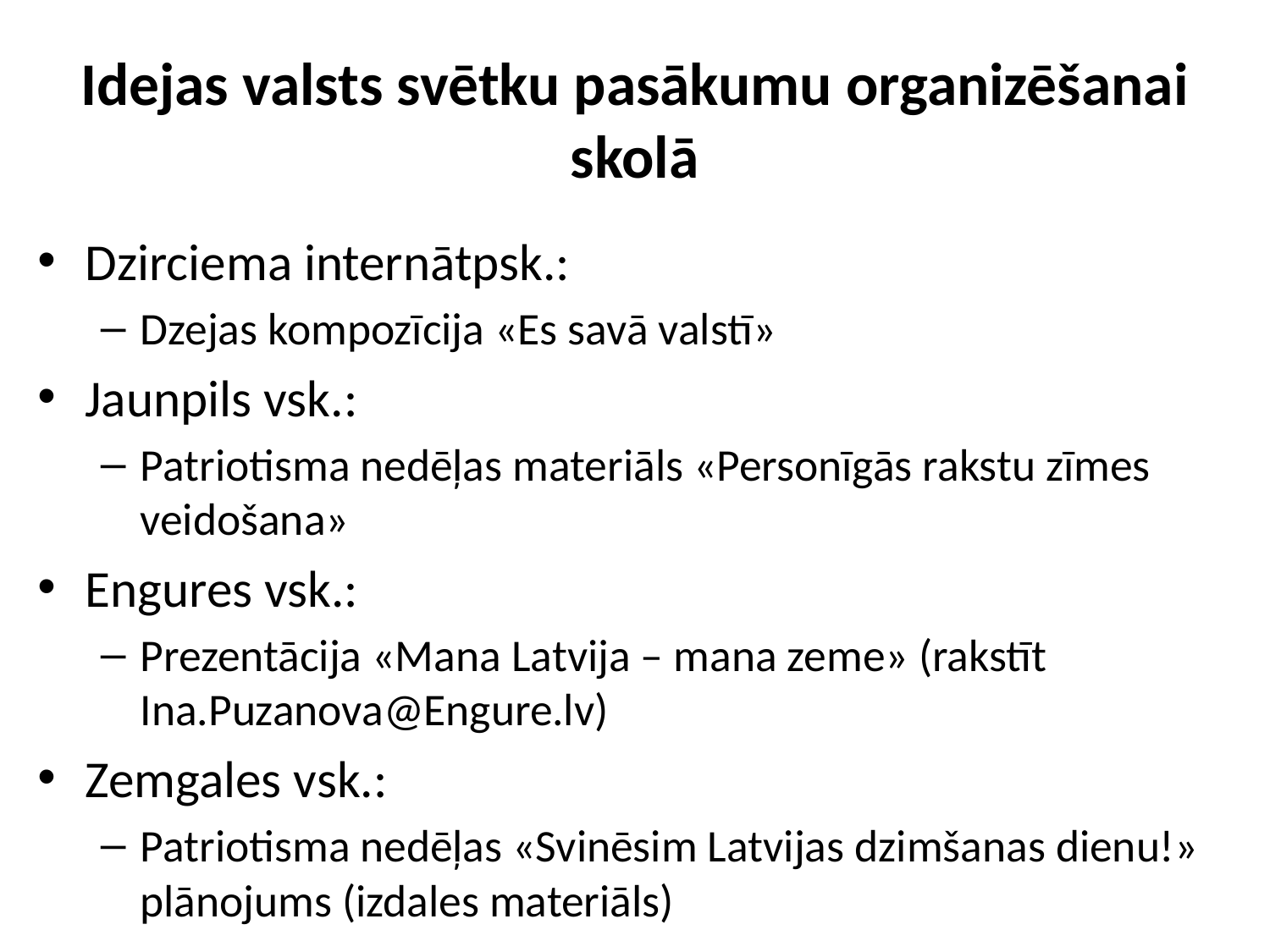

# Idejas valsts svētku pasākumu organizēšanai skolā
Dzirciema internātpsk.:
Dzejas kompozīcija «Es savā valstī»
Jaunpils vsk.:
Patriotisma nedēļas materiāls «Personīgās rakstu zīmes veidošana»
Engures vsk.:
Prezentācija «Mana Latvija – mana zeme» (rakstīt Ina.Puzanova@Engure.lv)
Zemgales vsk.:
Patriotisma nedēļas «Svinēsim Latvijas dzimšanas dienu!» plānojums (izdales materiāls)